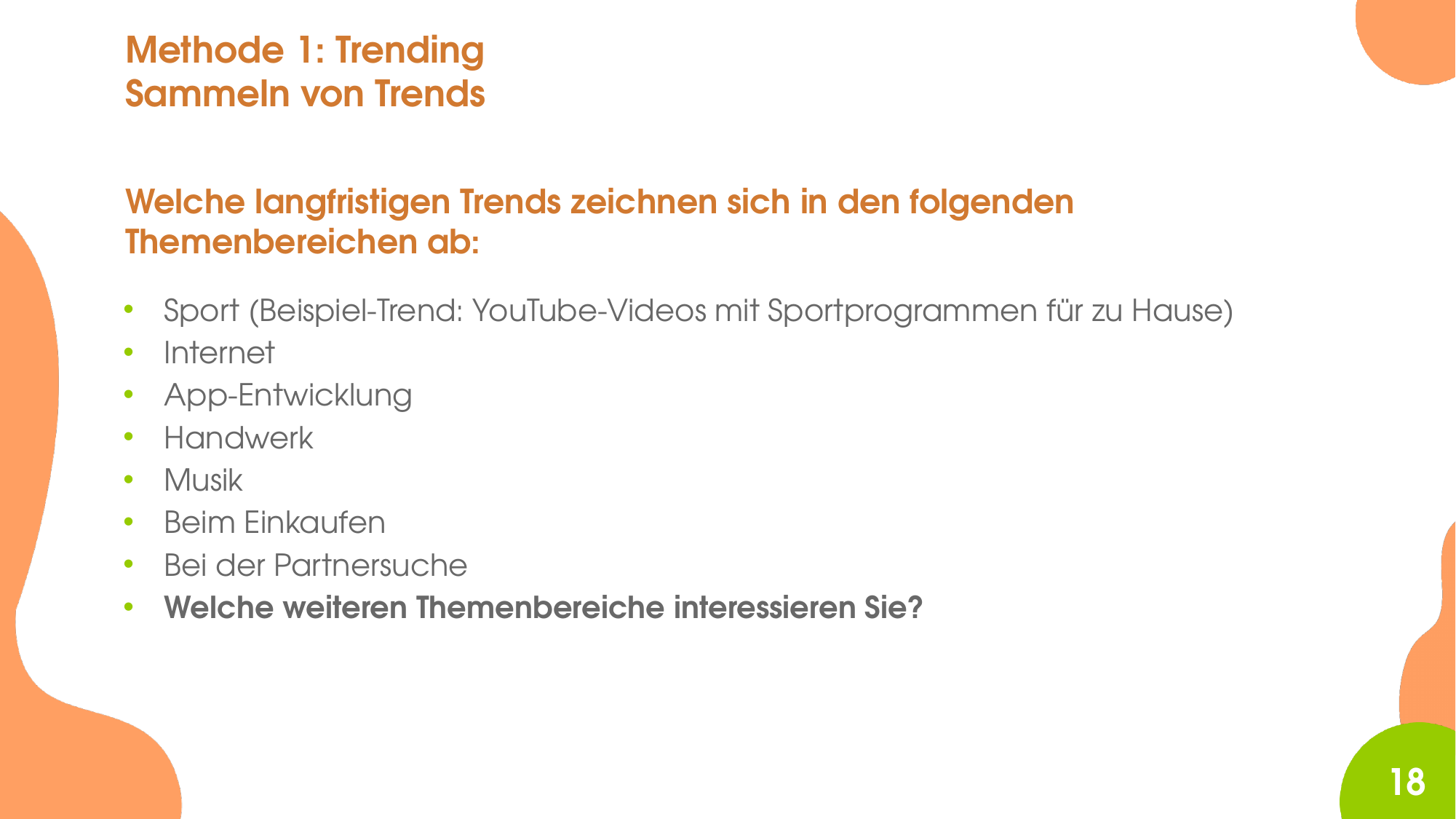

Methode 1: Trending
Sammeln von Trends
Welche langfristigen Trends zeichnen sich in den folgenden Themenbereichen ab:
Sport (Beispiel-Trend: YouTube-Videos mit Sportprogrammen für zu Hause)
Internet
App-Entwicklung
Handwerk
Musik
Beim Einkaufen
Bei der Partnersuche
Welche weiteren Themenbereiche interessieren Sie?
18